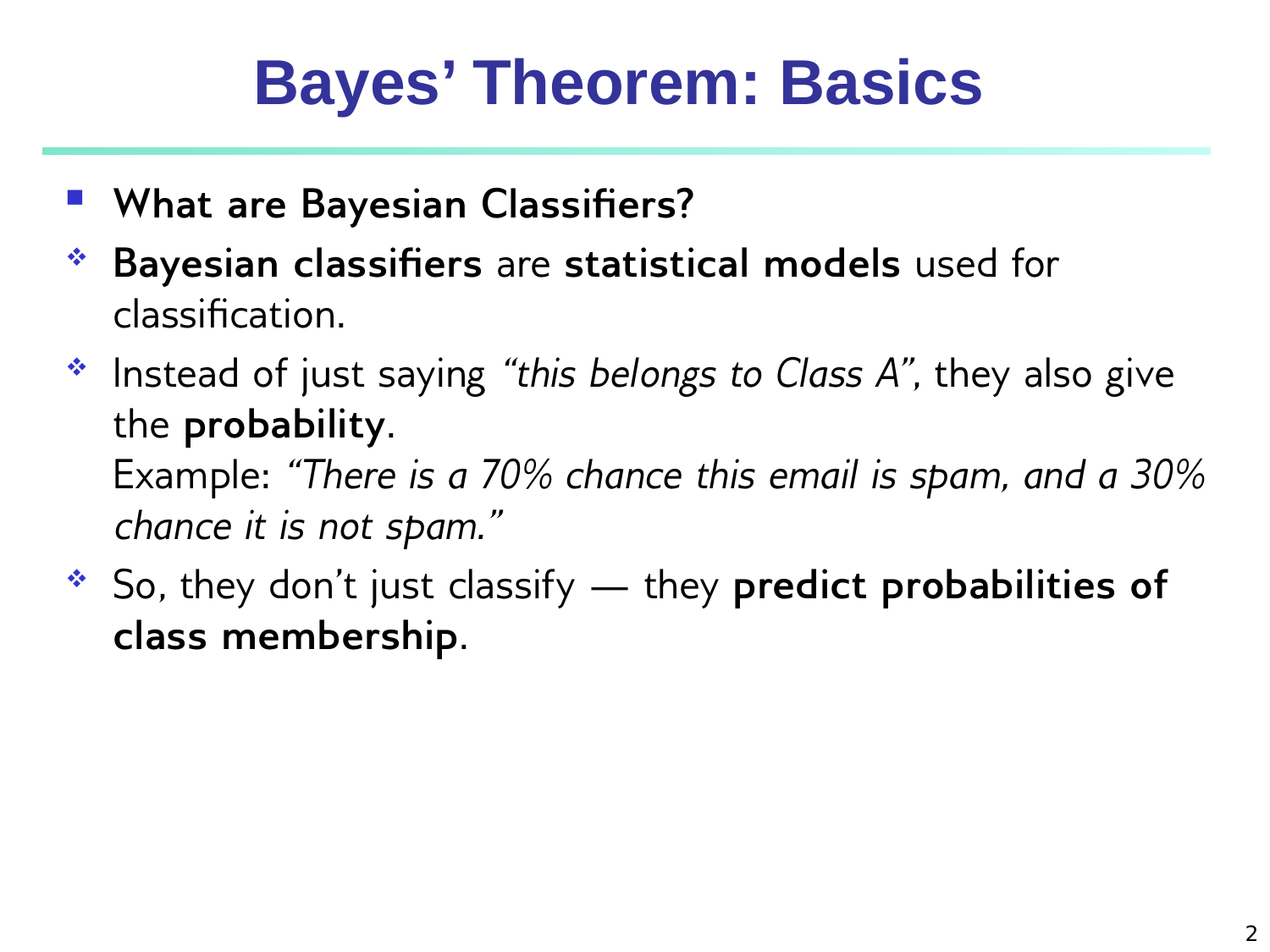

# Bayes’ Theorem: Basics
What are Bayesian Classifiers?
Bayesian classifiers are statistical models used for classification.
Instead of just saying “this belongs to Class A”, they also give the probability.
Example: “There is a 70% chance this email is spam, and a 30% chance it is not spam.”
So, they don’t just classify — they predict probabilities of class membership.
2